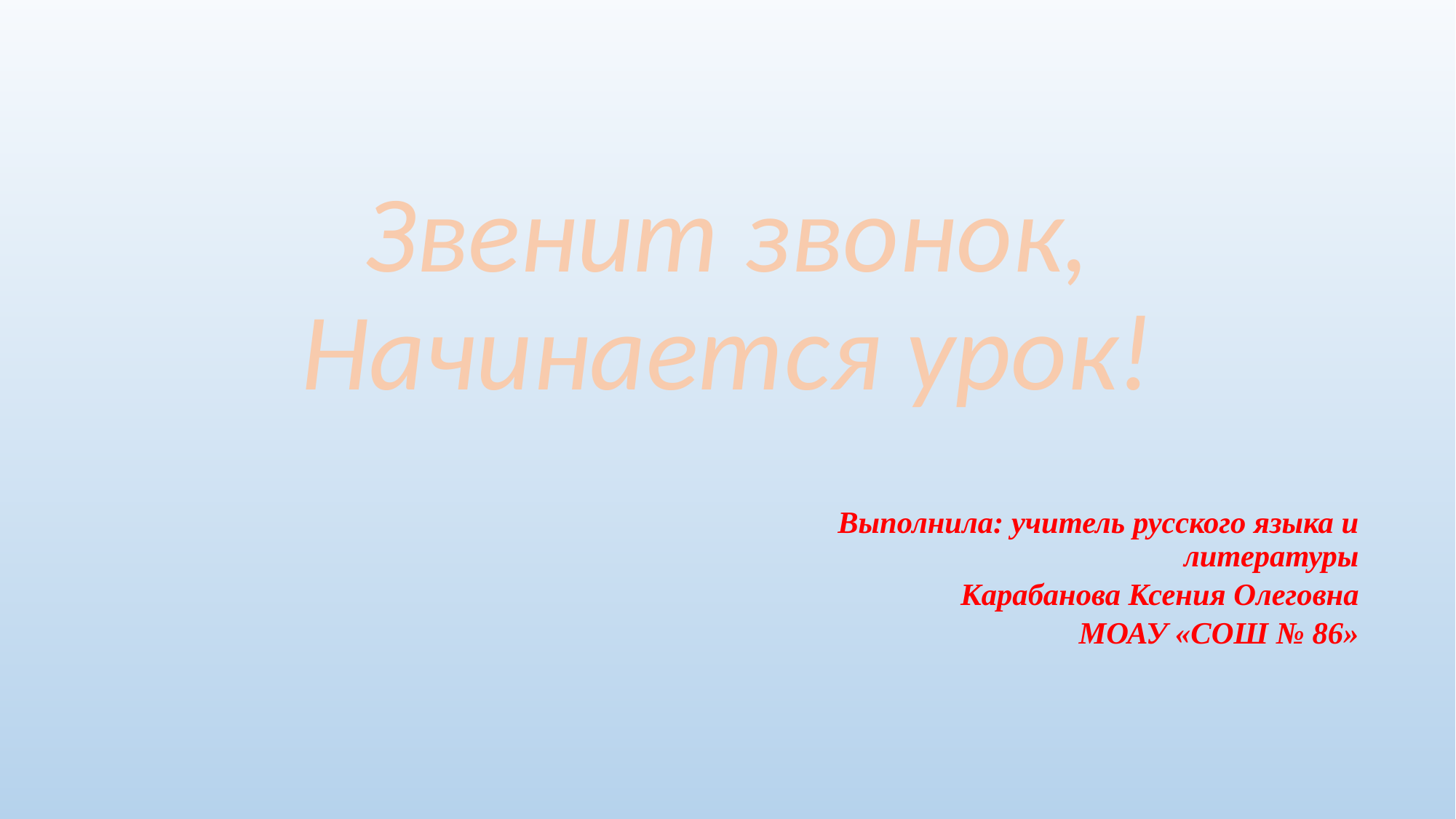

# Звенит звонок, Начинается урок!

Выполнила: учитель русского языка и литературы
Карабанова Ксения Олеговна
МОАУ «СОШ № 86»